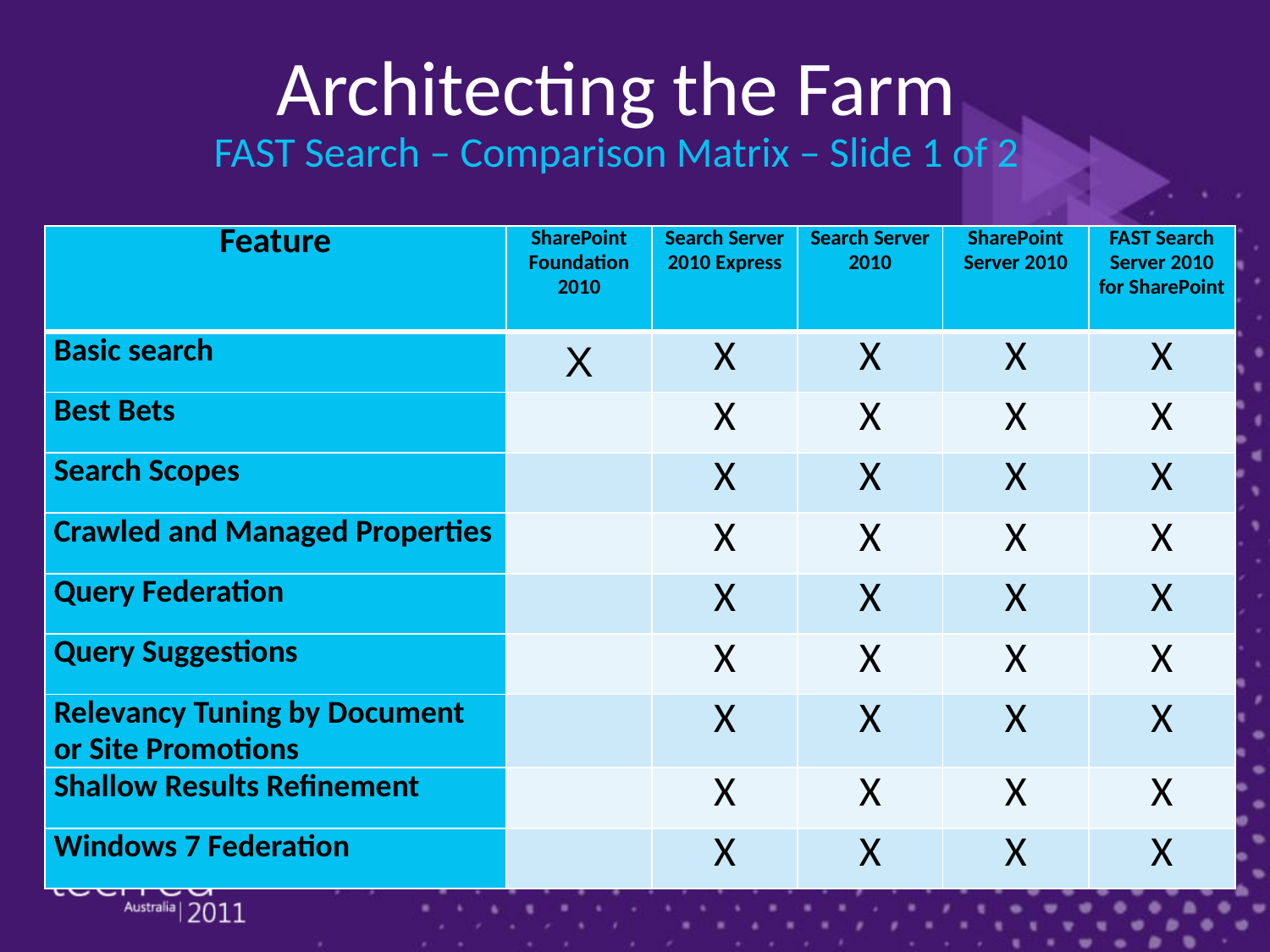

Architecting the Farm
FAST Search – Comparison Matrix – Slide 1 of 2
| Feature | SharePoint Foundation 2010 | Search Server 2010 Express | Search Server 2010 | SharePoint Server 2010 | FAST Search Server 2010 for SharePoint |
| --- | --- | --- | --- | --- | --- |
| Basic search | X | X | X | X | X |
| Best Bets |  | X | X | X | X |
| Search Scopes |  | X | X | X | X |
| Crawled and Managed Properties |  | X | X | X | X |
| Query Federation |  | X | X | X | X |
| Query Suggestions |  | X | X | X | X |
| Relevancy Tuning by Document or Site Promotions |  | X | X | X | X |
| Shallow Results Refinement |  | X | X | X | X |
| Windows 7 Federation |  | X | X | X | X |